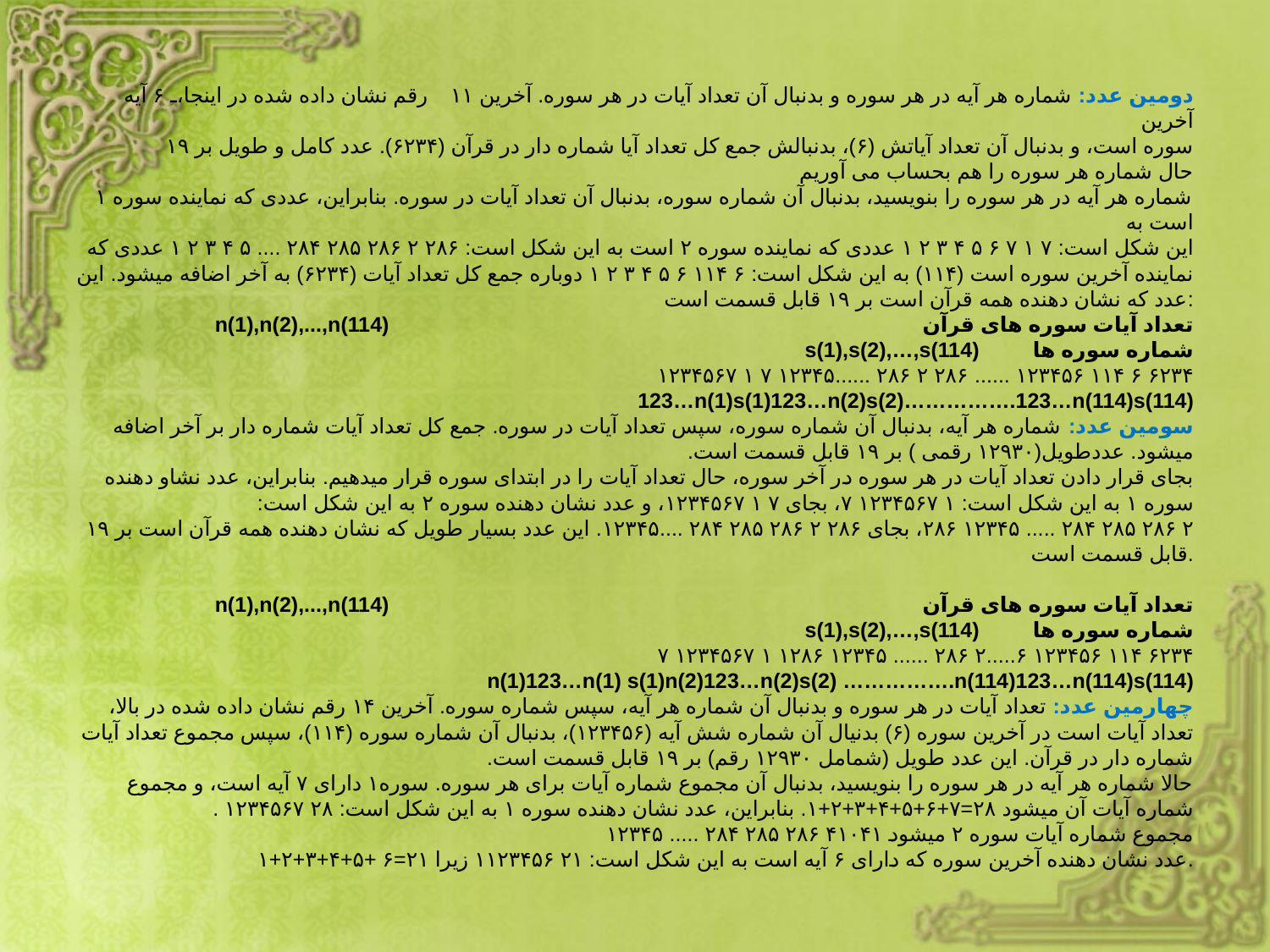

# دومین عدد: شماره هر آیه در هر سوره و بدنبال آن تعداد آیات در هر سوره. آخرین ۱۱ رقم نشان داده شده در اینجا، ۶ آیه آخرین سوره است، و بدنبال آن تعداد آیاتش (۶)، بدنبالش جمع کل تعداد آیا شماره دار در قرآن (۶۲۳۴). عدد کامل و طویل بر ۱۹ حال شماره هر سوره را هم بحساب مى آوریم شماره هر آیه در هر سوره را بنویسید، بدنبال آن شماره سوره، بدنبال آن تعداد آیات در سوره. بنابراین، عددى که نماینده سوره ۱ است به این شکل است: ۷ ۱ ۷ ۶ ۵ ۴ ۳ ۲ ۱ عددى که نماینده سوره ۲ است به این شکل است: ۲۸۶ ۲ ۲۸۶ ۲۸۵ ۲۸۴ .... ۵ ۴ ۳ ۲ ۱ عددى که نماینده آخرین سوره است (۱۱۴) به این شکل است: ۶ ۱۱۴ ۶ ۵ ۴ ۳ ۲ ۱ دوباره جمع کل تعداد آیات (۶۲۳۴) به آخر اضافه میشود. این عدد که نشان دهنده همه قرآن است بر ۱۹ قابل قسمت است: n(1),n(2),...,n(114)                                                                                          تعداد آیات سوره های قرآن s(1),s(2),…,s(114)         شماره سوره ها ۶۲۳۴ ۶ ۱۱۴ ۱۲۳۴۵۶ ...... ۲۸۶ ۲ ۲۸۶ ......۱۲۳۴۵ ۷ ۱ ۱۲۳۴۵۶۷ 123…n(1)s(1)123…n(2)s(2)…………….123…n(114)s(114) سومین عدد: شماره هر آیه، بدنبال آن شماره سوره، سپس تعداد آیات در سوره. جمع کل تعداد آیات شماره دار بر آخر اضافه میشود. عددطویل(۱۲۹۳۰ رقمى ) بر ۱۹ قابل قسمت است. بجاى قرار دادن تعداد آیات در هر سوره در آخر سوره، حال تعداد آیات را در ابتداى سوره قرار میدهیم. بنابراین، عدد نشاو دهنده سوره ۱ به این شکل است: ۱ ۱۲۳۴۵۶۷ ۷، بجاى ۷ ۱ ۱۲۳۴۵۶۷، و عدد نشان دهنده سوره ۲ به این شکل است: ۲ ۲۸۶ ۲۸۵ ۲۸۴ ..... ۱۲۳۴۵ ۲۸۶، بجاى ۲۸۶ ۲ ۲۸۶ ۲۸۵ ۲۸۴ ....۱۲۳۴۵. این عدد بسیار طویل که نشان دهنده همه قرآن است بر ۱۹ قابل قسمت است.   n(1),n(2),...,n(114)                                                                                          تعداد آیات سوره های قرآن s(1),s(2),…,s(114)         شماره سوره ها ۶۲۳۴ ۱۱۴ ۱۲۳۴۵۶ ۶.....۲ ۲۸۶ ...... ۱۲۳۴۵ ۱۲۸۶ ۱ ۱۲۳۴۵۶۷ ۷ n(1)123…n(1) s(1)n(2)123…n(2)s(2) …………….n(114)123…n(114)s(114) چهارمین عدد: تعداد آیات در هر سوره و بدنبال آن شماره هر آیه، سپس شماره سوره. آخرین ۱۴ رقم نشان داده شده در بالا، تعداد آیات است در آخرین سوره (۶) بدنیال آن شماره شش آیه (۱۲۳۴۵۶)، بدنبال آن شماره سوره (۱۱۴)، سپس مجموع تعداد آیات شماره دار در قرآن. این عدد طویل (شمامل ۱۲۹۳۰ رقم) بر ۱۹ قابل قسمت است. حالا شماره هر آیه در هر سوره را بنویسید، بدنبال آن مجموع شماره آیات براى هر سوره. سوره۱ داراى ۷ آیه است، و مجموع شماره آیات آن میشود ۲۸=۷+۶+۵+۴+۳+۲+۱. بنابراین، عدد نشان دهنده سوره ۱ به این شکل است: ۲۸ ۱۲۳۴۵۶۷ . مجموع شماره آیات سوره ۲ میشود ۴۱۰۴۱ ۲۸۶ ۲۸۵ ۲۸۴ ..... ۱۲۳۴۵ عدد نشان دهنده آخرین سوره که داراى ۶ آیه است به این شکل است: ۲۱ ۱۱۲۳۴۵۶ زیرا ۲۱=۶ +۵+۴+۳+۲+۱.